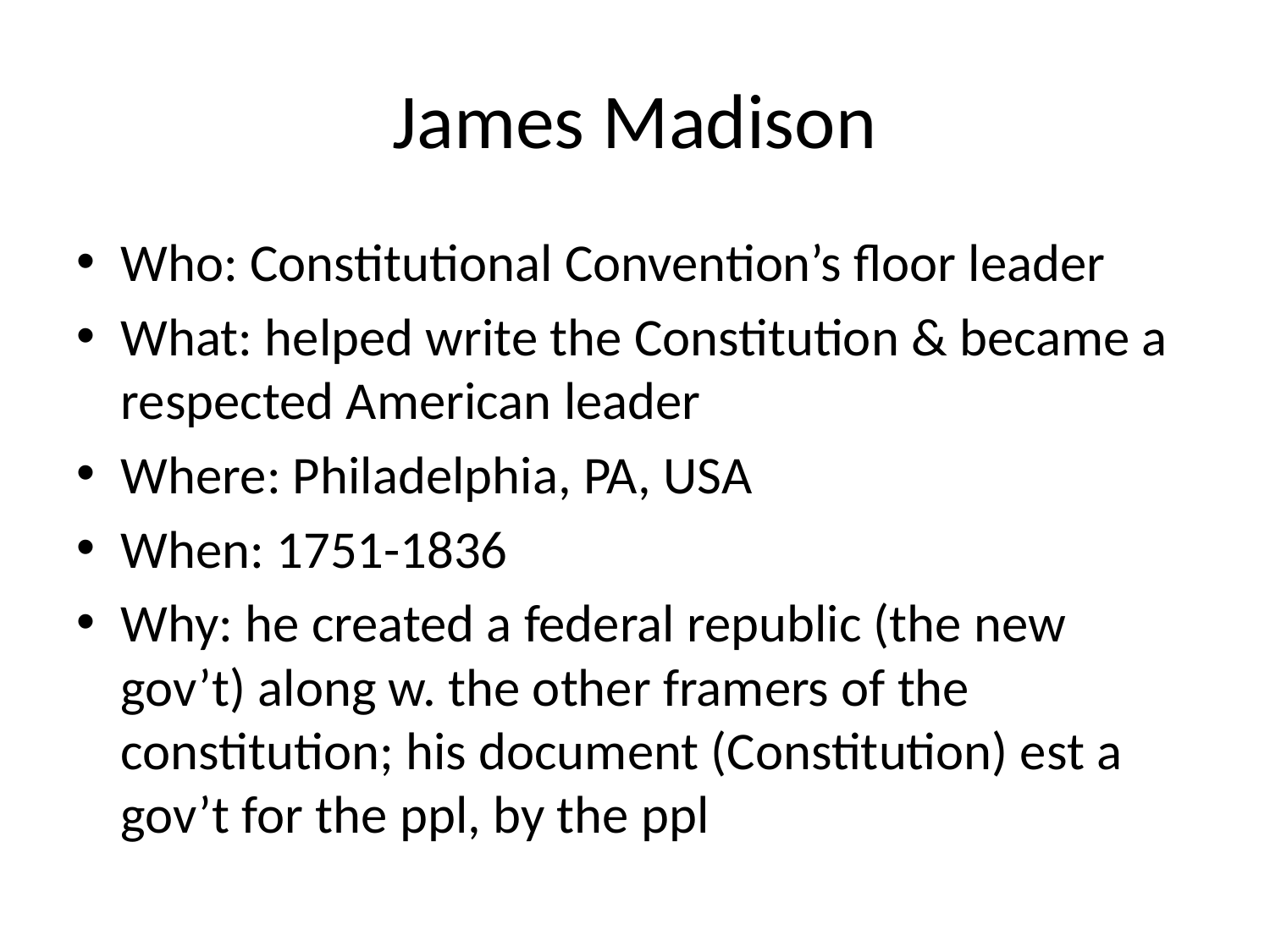

# James Madison
Who: Constitutional Convention’s floor leader
What: helped write the Constitution & became a respected American leader
Where: Philadelphia, PA, USA
When: 1751-1836
Why: he created a federal republic (the new gov’t) along w. the other framers of the constitution; his document (Constitution) est a gov’t for the ppl, by the ppl